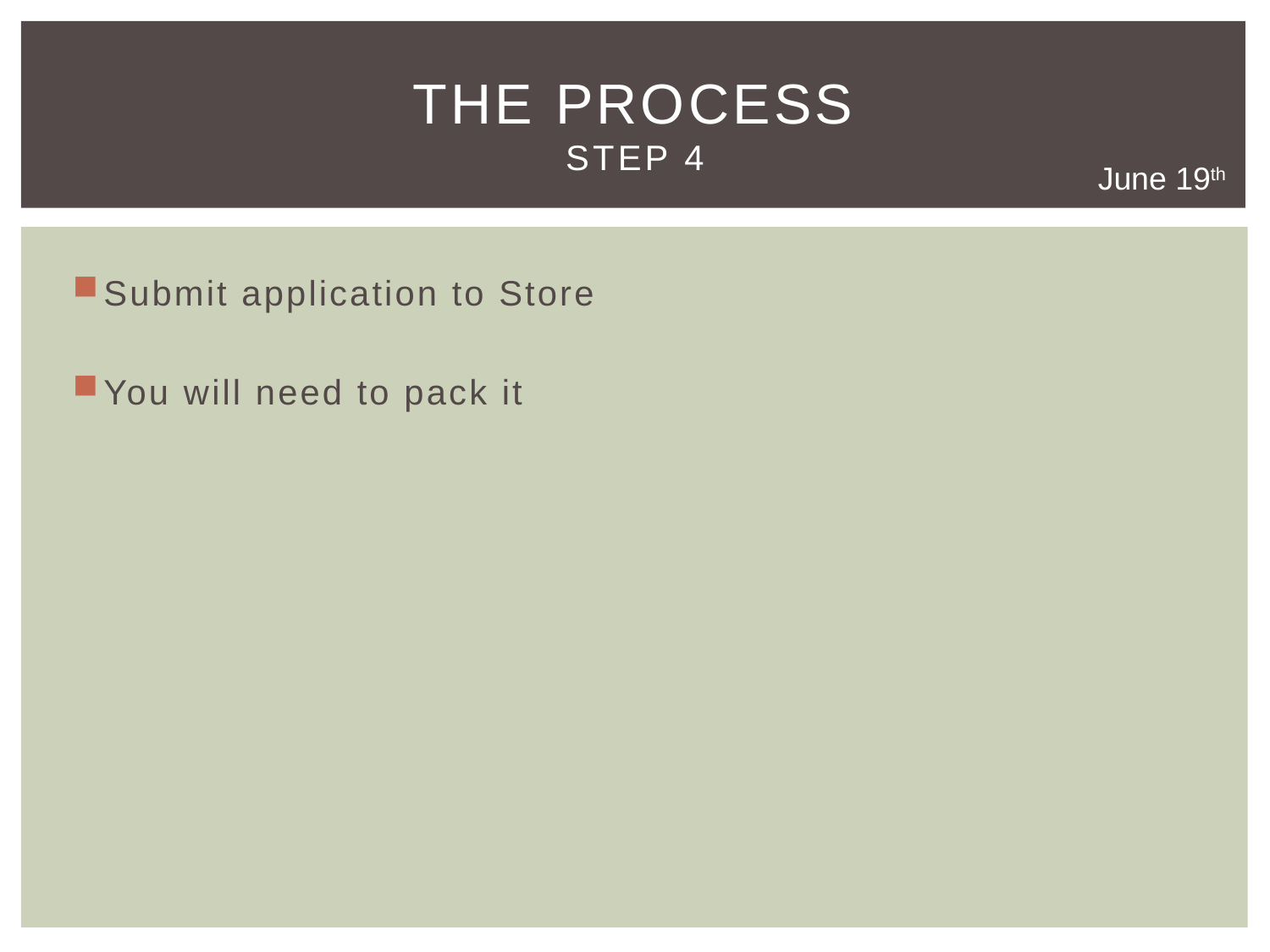

# The Process Step 4
June 19th
Submit application to Store

You will need to pack it